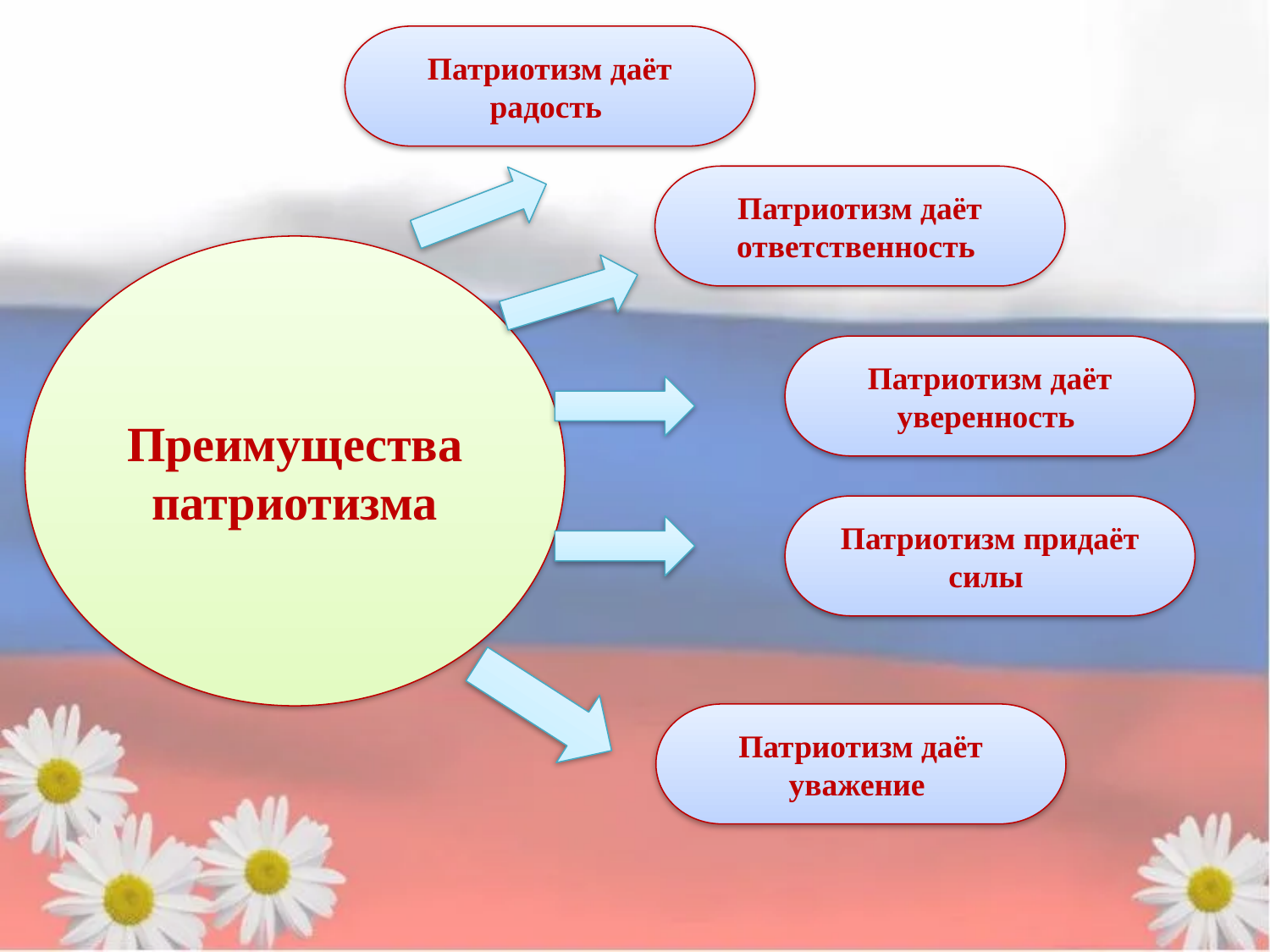

Патриотизм даёт радость
Патриотизм даёт ответственность

Преимущества патриотизма

Патриотизм даёт уверенность

Патриотизм придаёт силы

Патриотизм даёт уважение